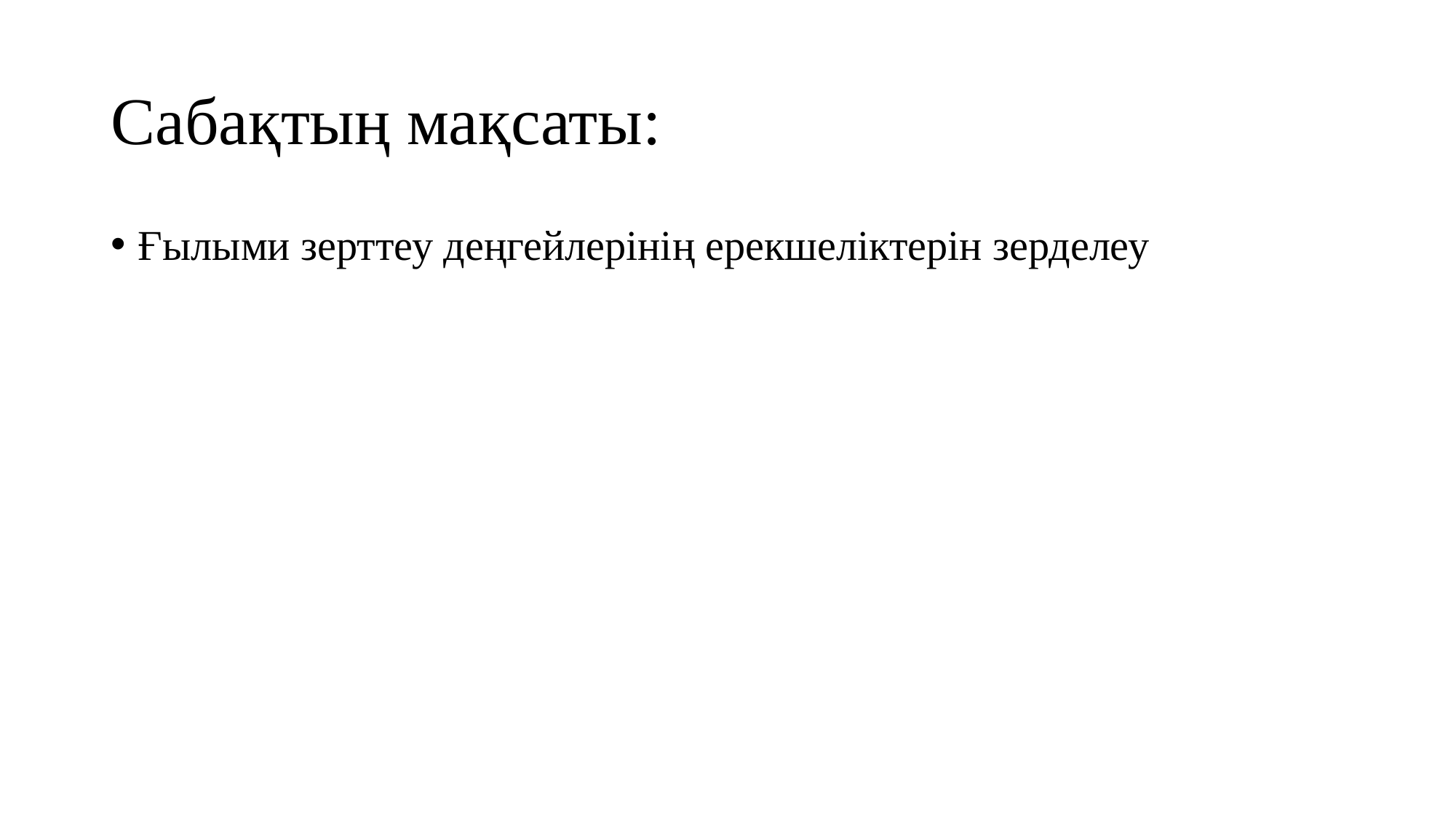

# Сабақтың мақсаты:
Ғылыми зерттеу деңгейлерінің ерекшеліктерін зерделеу